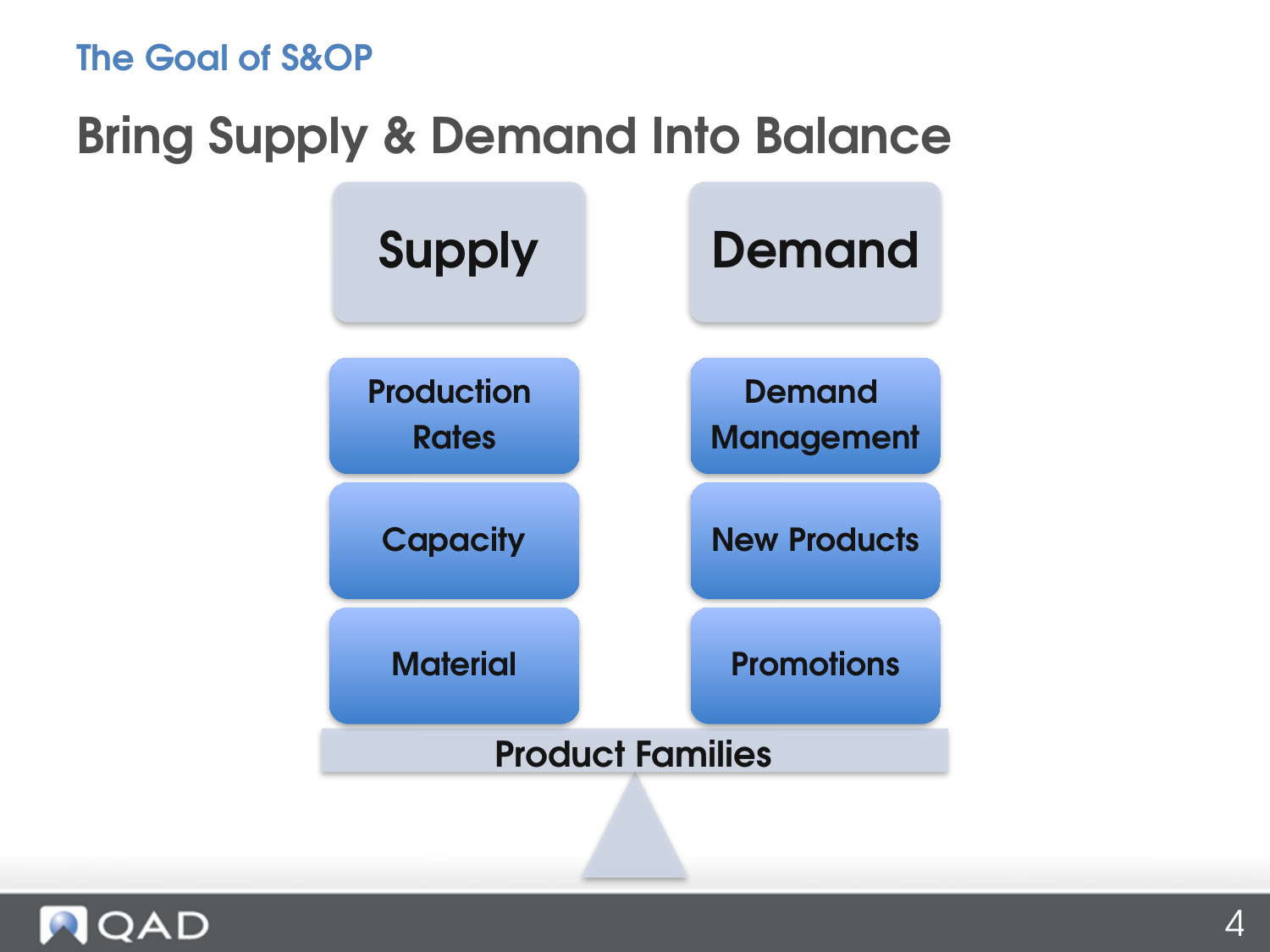

The Goal of S&OP
# Bring Supply & Demand Into Balance
Supply
Demand
Promotions
New Products
Demand
Management
Material
Capacity
Production
Rates
Product Families
4